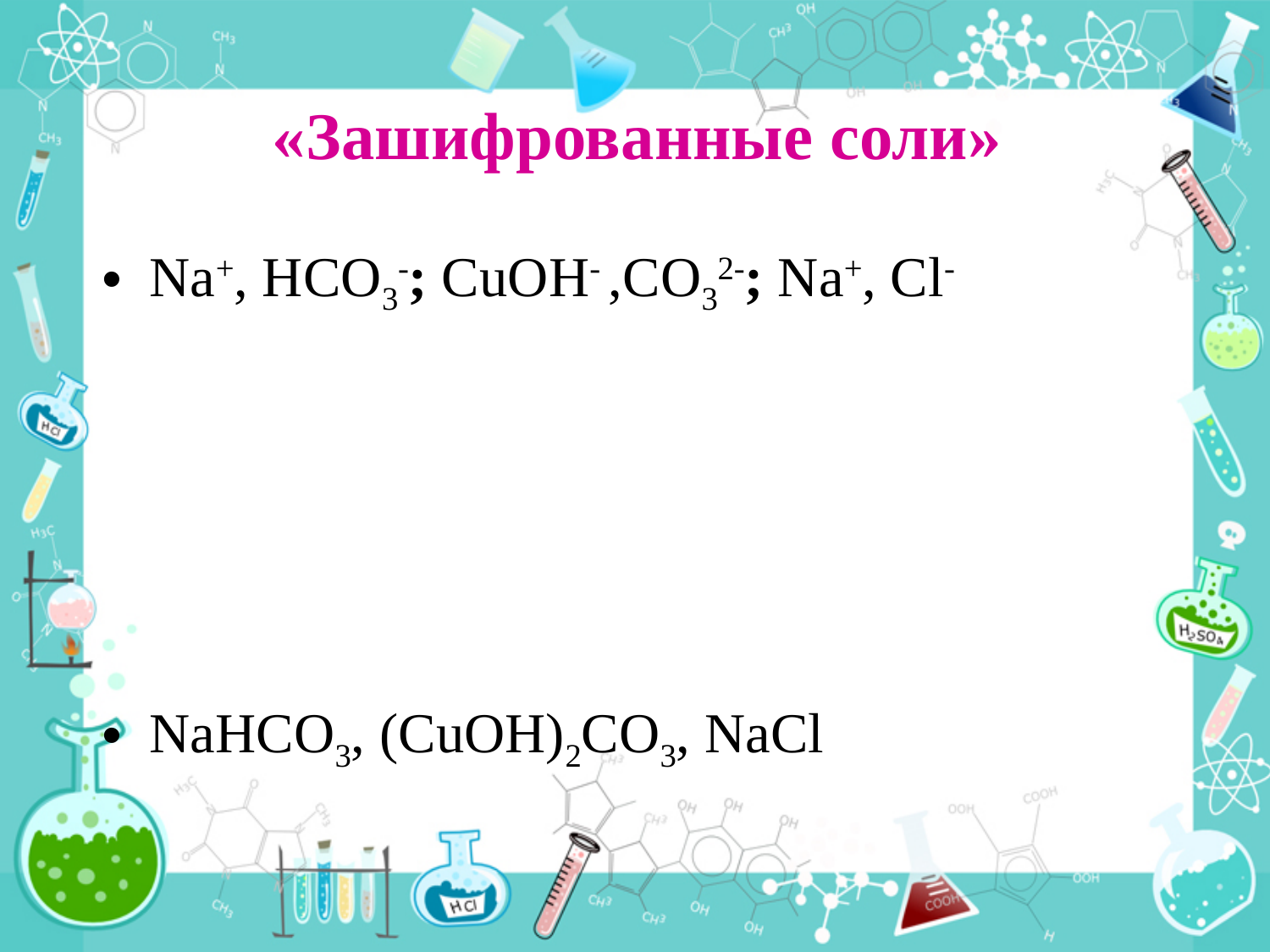

# «Зашифрованные соли»
Na+, HCO3-; CuOH- ,CO32-; Na+, Cl-

NaHCO3, (CuOH)2CO3, NaCl